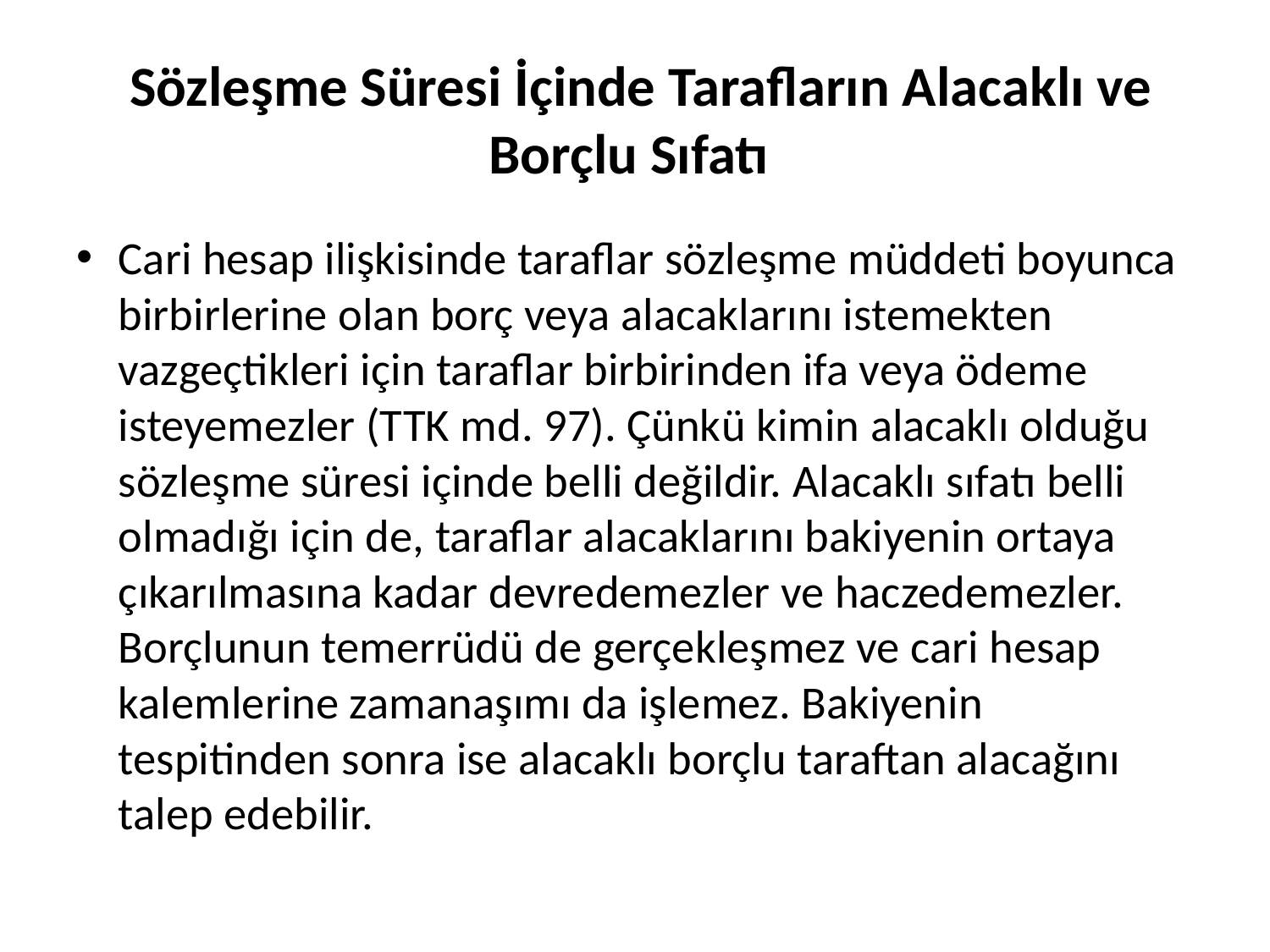

# Sözleşme Süresi İçinde Tarafların Alacaklı ve Borçlu Sıfatı
Cari hesap ilişkisinde taraflar sözleşme müddeti boyunca birbirlerine olan borç veya alacaklarını istemekten vazgeçtikleri için taraflar birbirinden ifa veya ödeme isteyemezler (TTK md. 97). Çünkü kimin alacaklı olduğu sözleşme süresi içinde belli değildir. Alacaklı sıfatı belli olmadığı için de, taraflar alacaklarını bakiyenin ortaya çıkarılmasına kadar devredemezler ve haczedemezler. Borçlunun temerrüdü de gerçekleşmez ve cari hesap kalemlerine zamanaşımı da işlemez. Bakiyenin tespitinden sonra ise alacaklı borçlu taraftan alacağını talep edebilir.